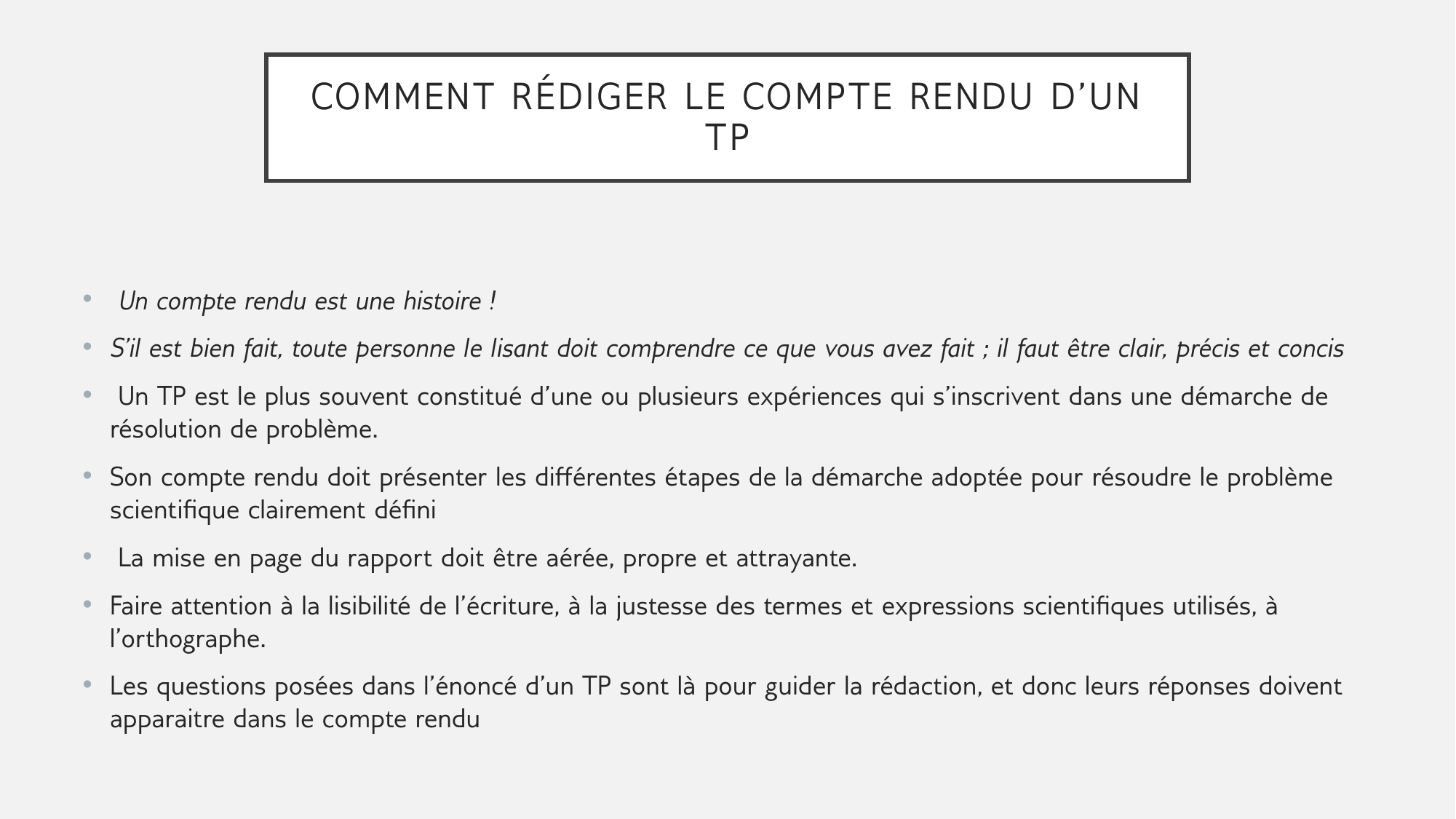

# Comment rédiger le compte rendu d’un TP

 Un compte rendu est une histoire !
S’il est bien fait, toute personne le lisant doit comprendre ce que vous avez fait ; il faut être clair, précis et concis
 Un TP est le plus souvent constitué d’une ou plusieurs expériences qui s’inscrivent dans une démarche de résolution de problème.
Son compte rendu doit présenter les différentes étapes de la démarche adoptée pour résoudre le problème scientifique clairement défini
 La mise en page du rapport doit être aérée, propre et attrayante.
Faire attention à la lisibilité de l’écriture, à la justesse des termes et expressions scientifiques utilisés, à l’orthographe.
Les questions posées dans l’énoncé d’un TP sont là pour guider la rédaction, et donc leurs réponses doivent apparaitre dans le compte rendu